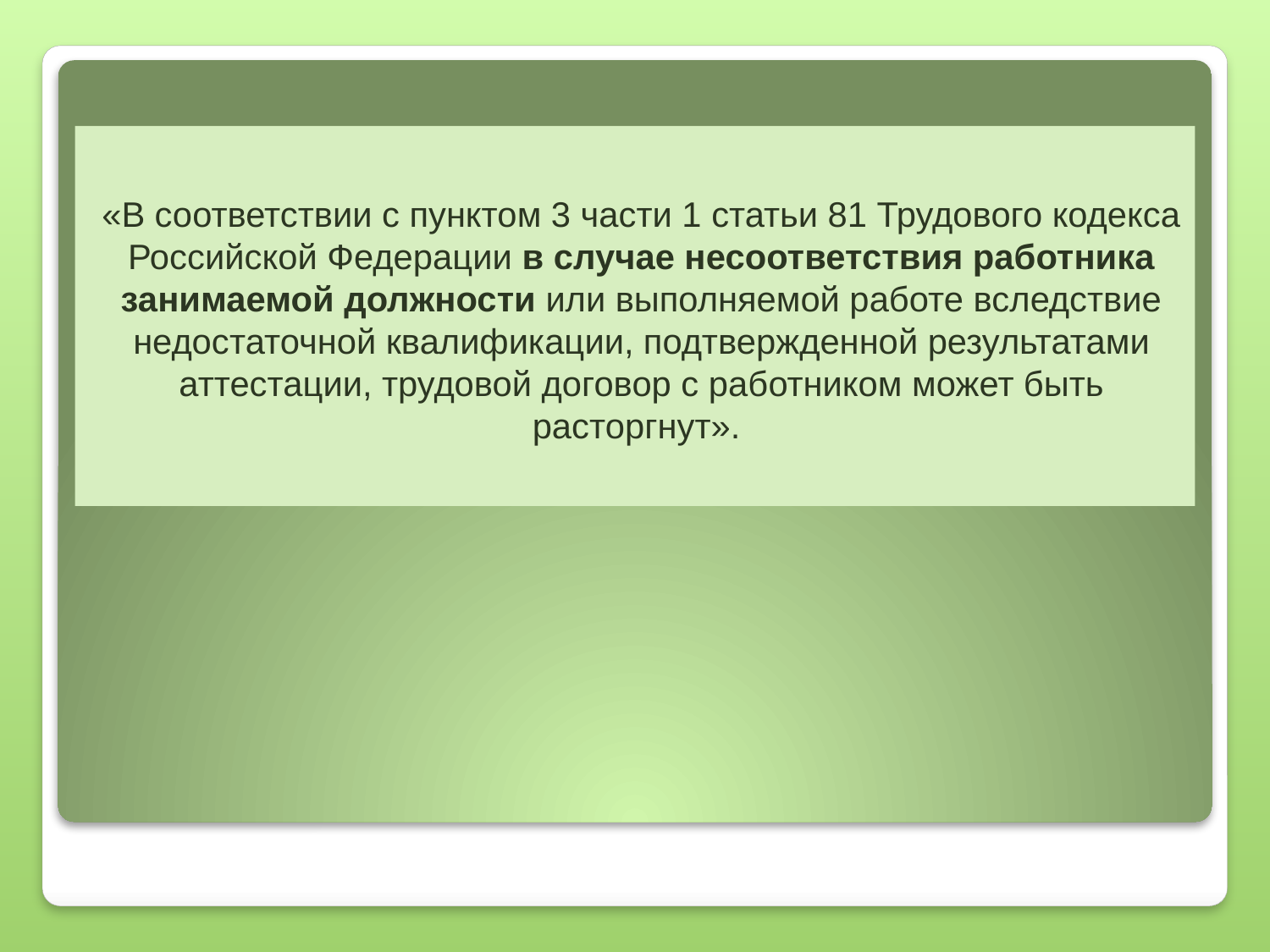

«В соответствии с пунктом 3 части 1 статьи 81 Трудового кодекса Российской Федерации в случае несоответствия работника занимаемой должности или выполняемой работе вследствие недостаточной квалификации, подтвержденной результатами аттестации, трудовой договор с работником может быть расторгнут».